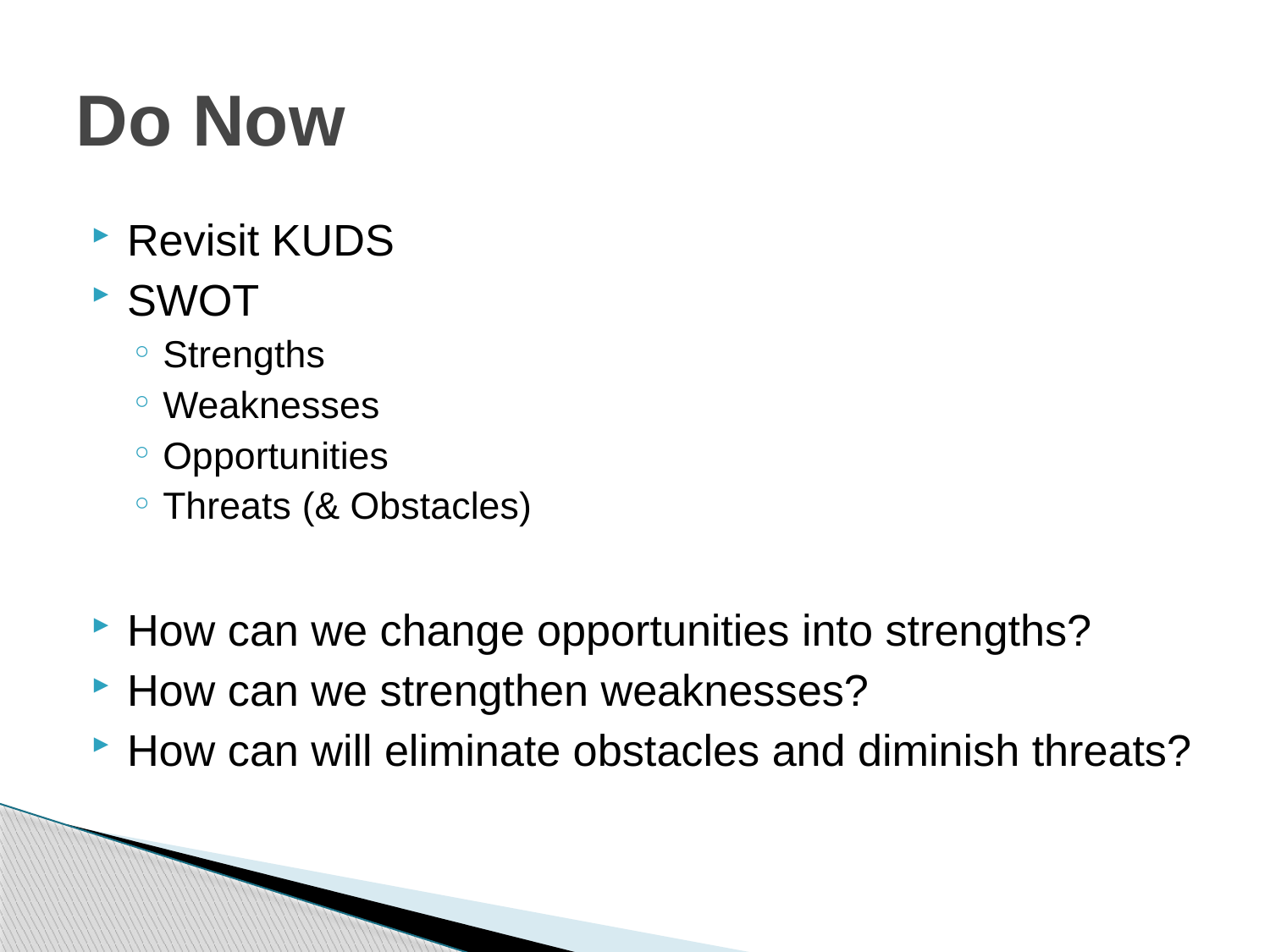

# Do Now
Revisit KUDS
SWOT
Strengths
Weaknesses
Opportunities
Threats (& Obstacles)

How can we change opportunities into strengths?
How can we strengthen weaknesses?
How can will eliminate obstacles and diminish threats?